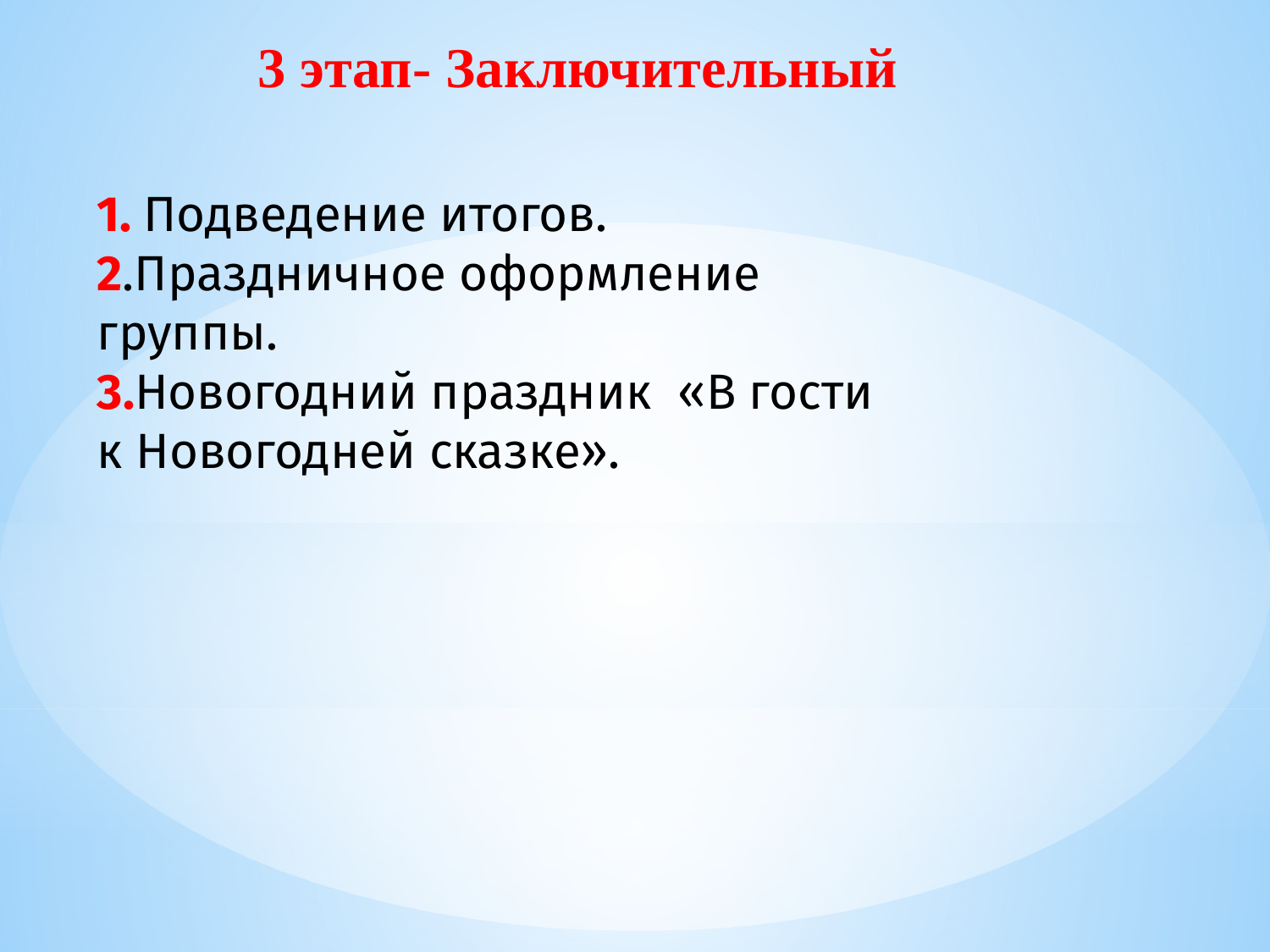

3 этап- Заключительный
1. Подведение итогов.
2.Праздничное оформление группы.
3.Новогодний праздник  «В гости к Новогодней сказке».